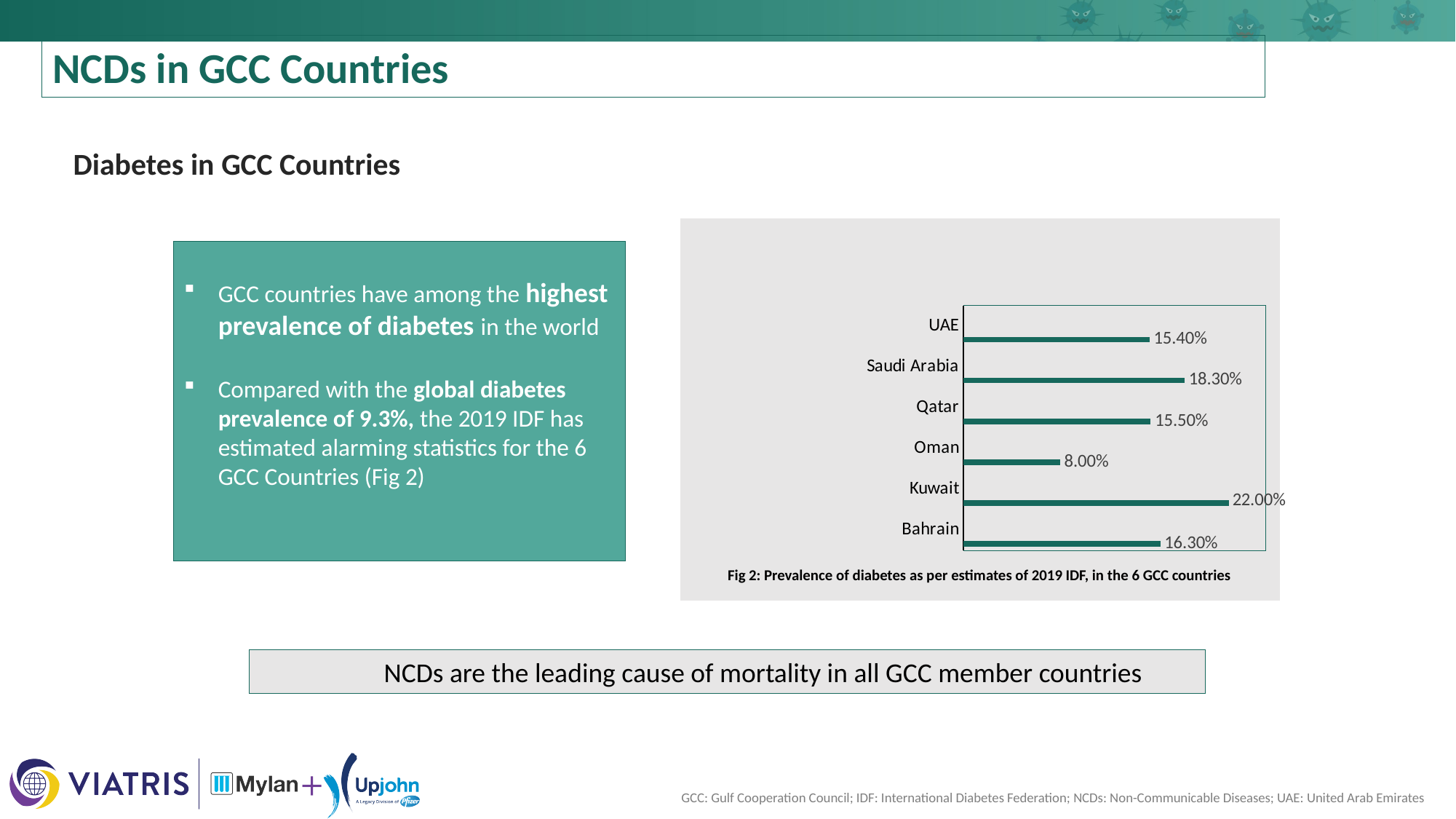

NCDs in GCC Countries
Diabetes in GCC Countries

### Chart

| Category | Bahrain | Kuwait | Oman | Qatar | Column5 |  UAE |
|---|---|---|---|---|---|---|
| Bahrain | 0.163 | None | None | None | None | None |
| Kuwait | 0.22 | None | None | None | None | None |
| Oman | 0.08 | None | None | None | None | None |
| Qatar | 0.155 | None | None | None | None | None |
| Saudi Arabia | 0.183 | None | None | None | None | None |
|  UAE | 0.154 | None | None | None | None | None |
GCC countries have among the highest prevalence of diabetes in the world

Compared with the global diabetes prevalence of 9.3%, the 2019 IDF has estimated alarming statistics for the 6 GCC Countries (Fig 2)

Fig 2: Prevalence of diabetes as per estimates of 2019 IDF, in the 6 GCC countries
                    NCDs are the leading cause of mortality in all GCC member countries
GCC: Gulf Cooperation Council; IDF: International Diabetes Federation; NCDs: Non-Communicable Diseases; UAE: United Arab Emirates